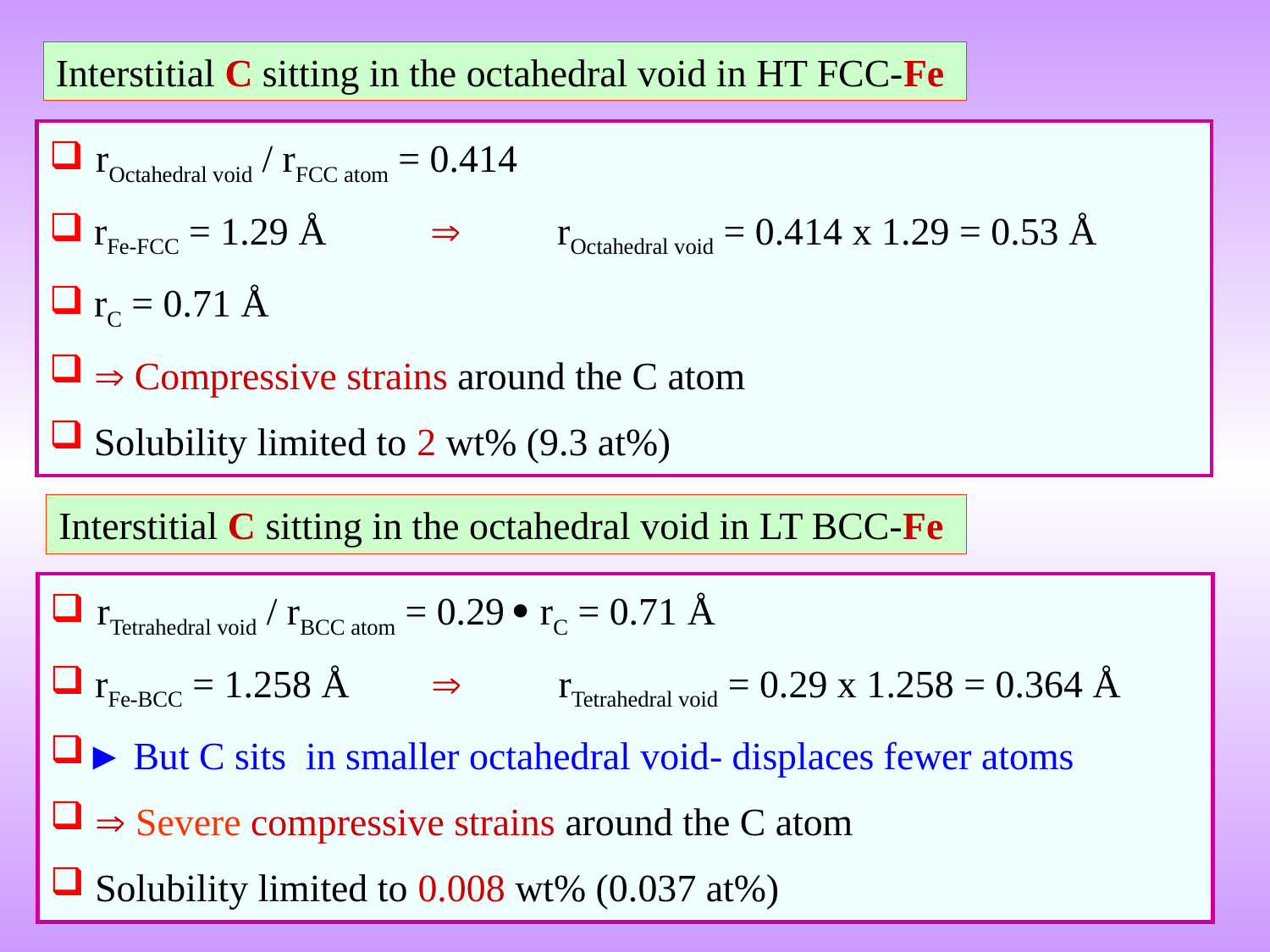

Interstitial C sitting in the octahedral void in HT FCC-Fe
 rOctahedral void / rFCC atom = 0.414
 rFe-FCC = 1.29 Å 	⇒ 	rOctahedral void = 0.414 x 1.29 = 0.53 Å
 rC = 0.71 Å
 ⇒ Compressive strains around the C atom
 Solubility limited to 2 wt% (9.3 at%)
Interstitial C sitting in the octahedral void in LT BCC-Fe
 rTetrahedral void / rBCC atom = 0.29 • rC = 0.71 Å
 rFe-BCC = 1.258 Å 	⇒ 	rTetrahedral void = 0.29 x 1.258 = 0.364 Å
► But C sits  in smaller octahedral void- displaces fewer atoms
 ⇒ Severe compressive strains around the C atom
 Solubility limited to 0.008 wt% (0.037 at%)